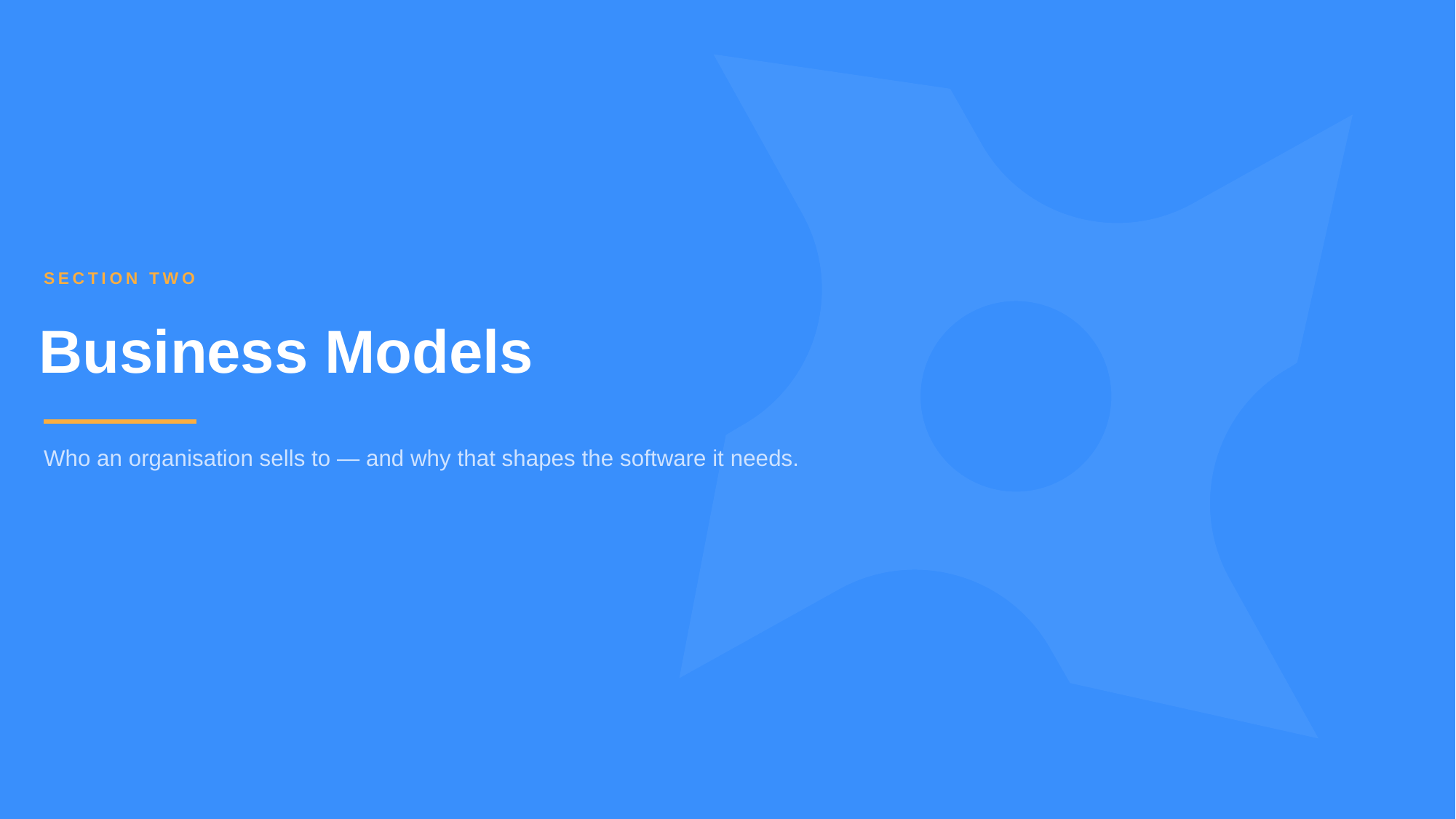

SECTION TWO
Business Models
Who an organisation sells to — and why that shapes the software it needs.